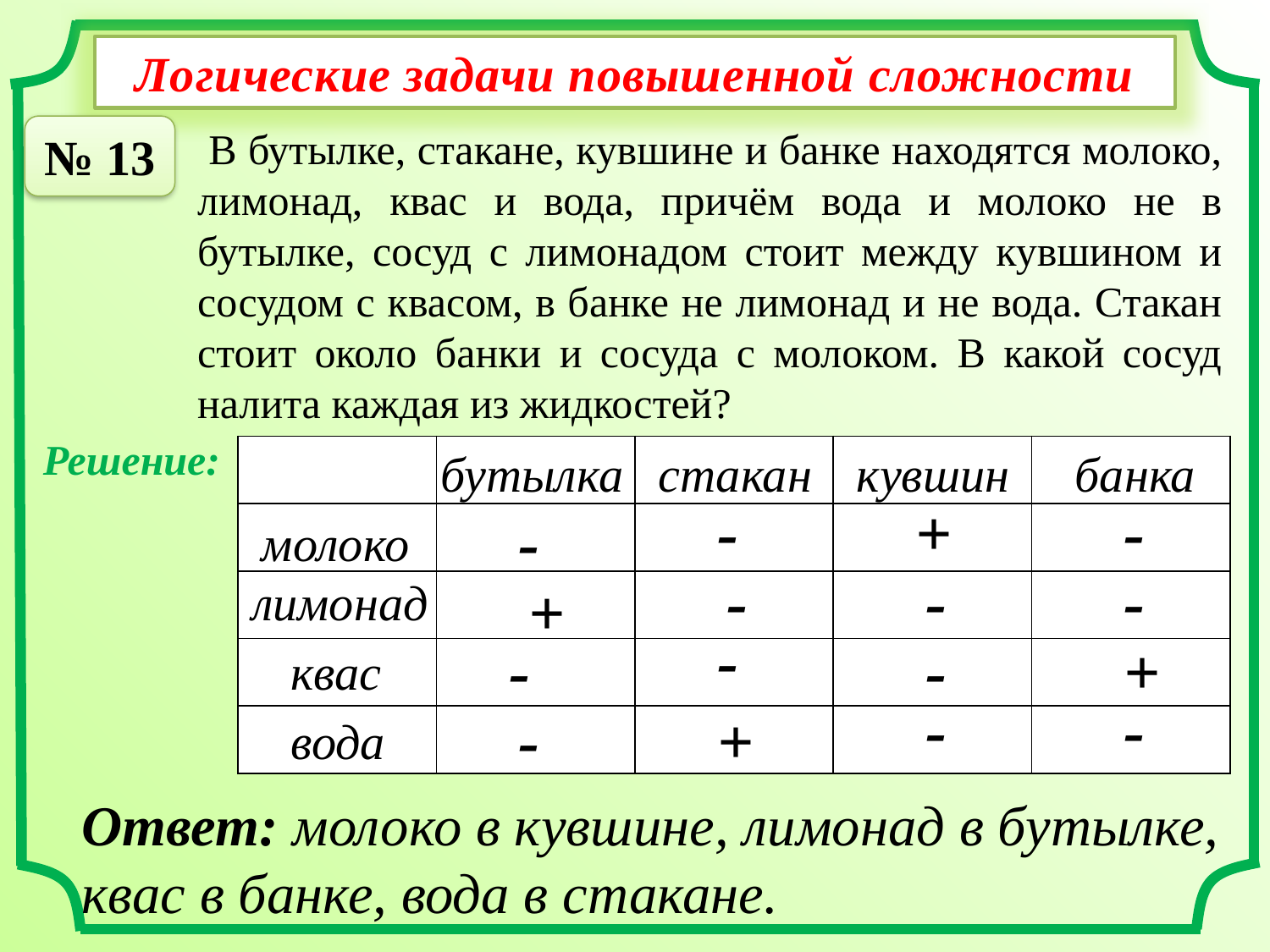

Логические задачи повышенной сложности
№ 13
 В бутылке, стакане, кувшине и банке находятся молоко, лимонад, квас и вода, причём вода и молоко не в бутылке, сосуд с лимонадом стоит между кувшином и сосудом с квасом, в банке не лимонад и не вода. Стакан стоит около банки и сосуда с молоком. В какой сосуд налита каждая из жидкостей?
Решение:
|  |  |  |  |  |
| --- | --- | --- | --- | --- |
|  |  |  |  |  |
|  |  |  |  |  |
|  |  |  |  |  |
|  |  |  |  |  |
бутылка
стакан
кувшин
банка
-
+
-
-
молоко
-
-
-
лимонад
+
-
-
-
+
квас
-
-
-
+
вода
Ответ: молоко в кувшине, лимонад в бутылке, квас в банке, вода в стакане.